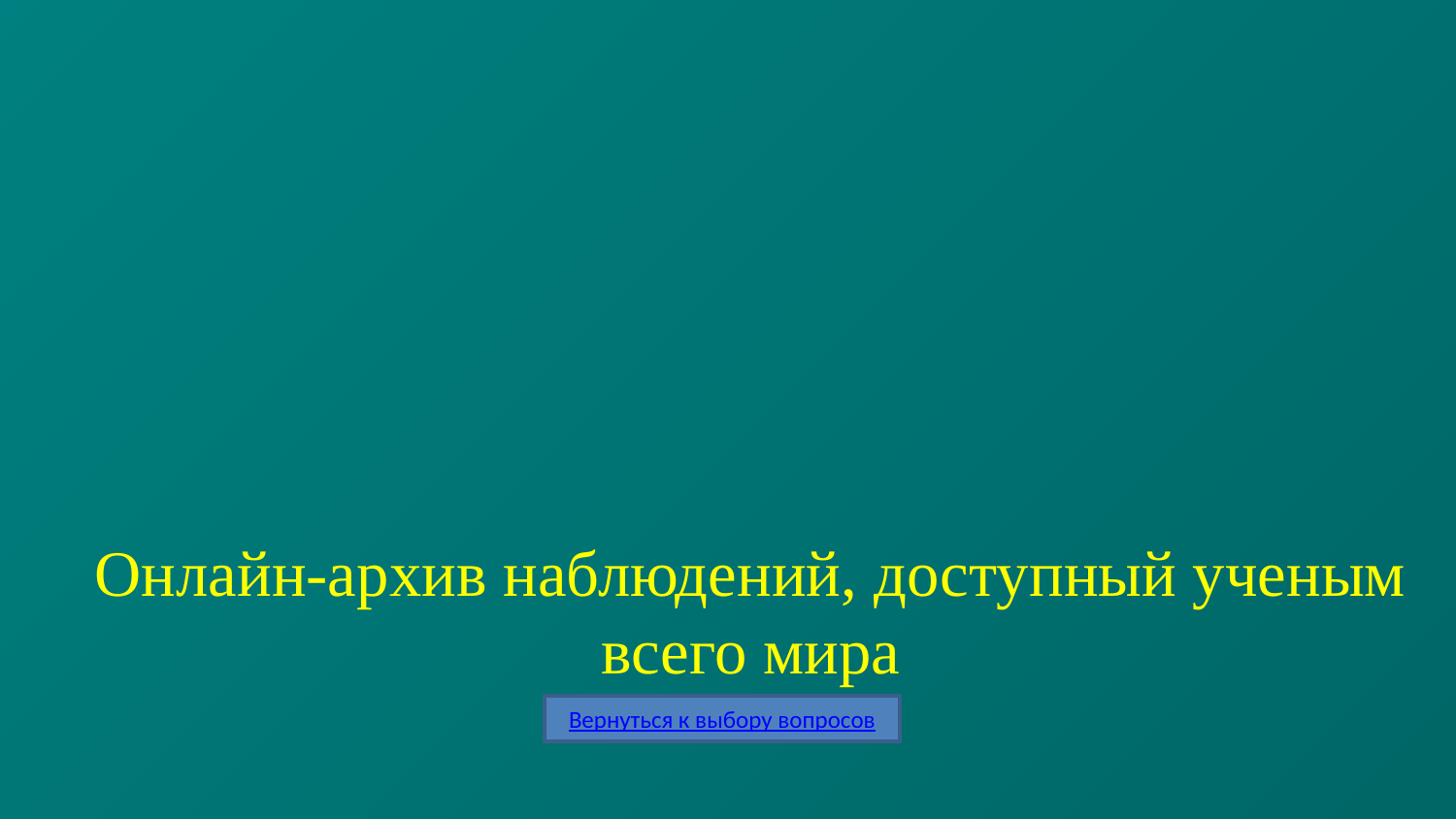

# Онлайн-архив наблюдений, доступный ученым всего мира